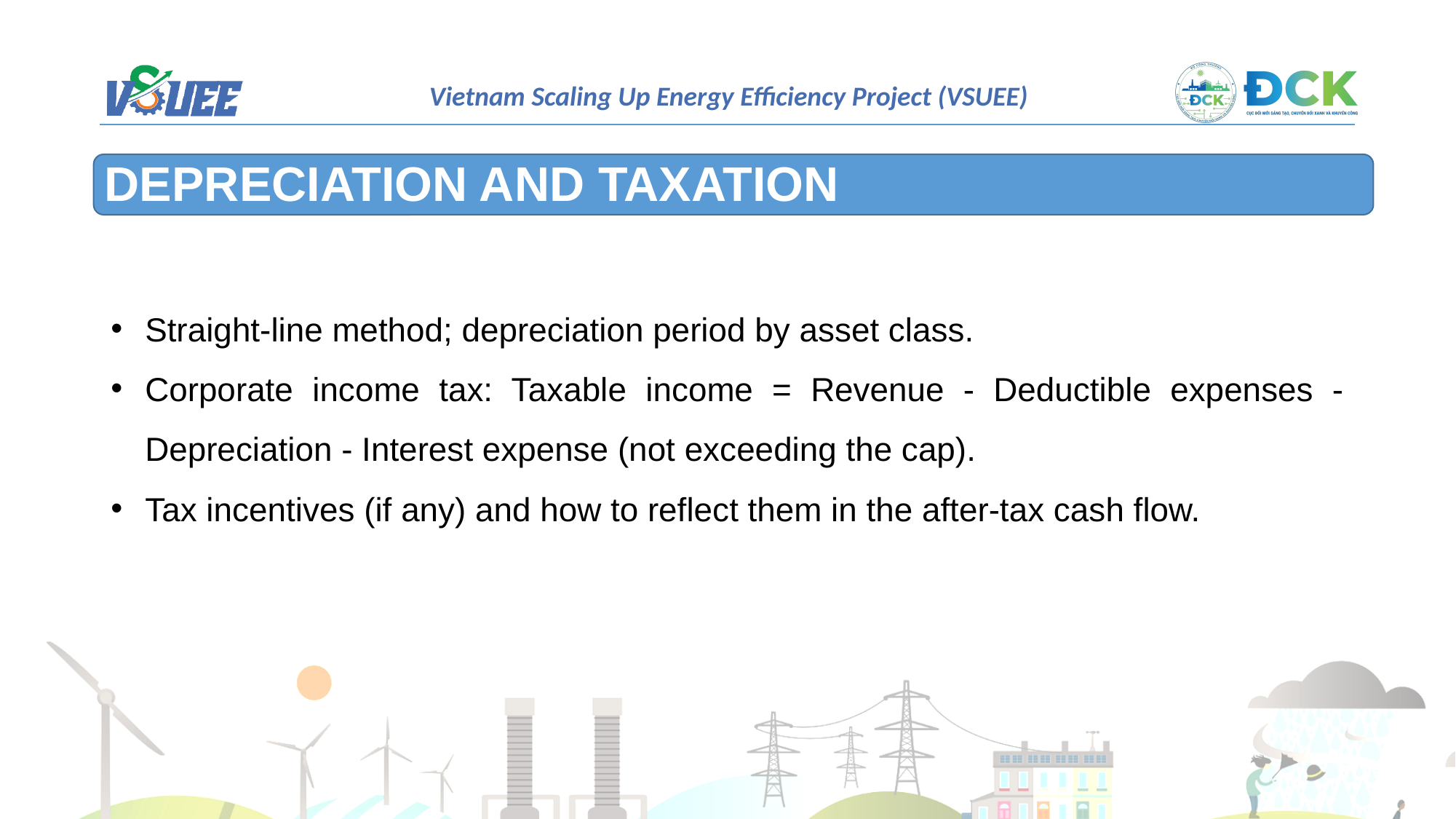

DEPRECIATION AND TAXATION
Straight-line method; depreciation period by asset class.
Corporate income tax: Taxable income = Revenue - Deductible expenses - Depreciation - Interest expense (not exceeding the cap).
Tax incentives (if any) and how to reflect them in the after-tax cash flow.